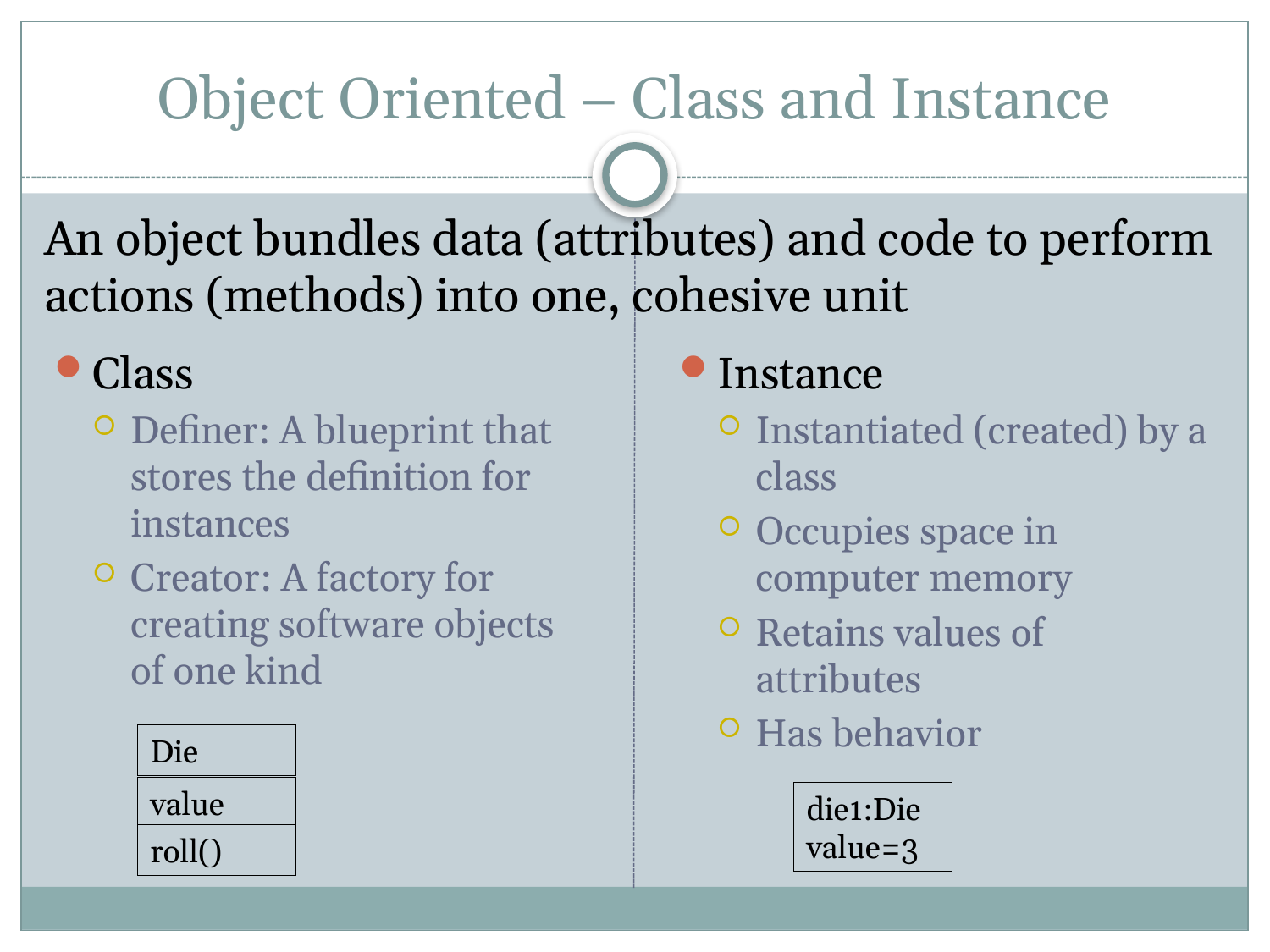

# Object Oriented – Class and Instance
An object bundles data (attributes) and code to perform actions (methods) into one, cohesive unit
Class
Definer: A blueprint that stores the definition for instances
Creator: A factory for creating software objects of one kind
Instance
Instantiated (created) by a class
Occupies space in computer memory
Retains values of attributes
Has behavior
Die
value
die1:Die
value=3
roll()